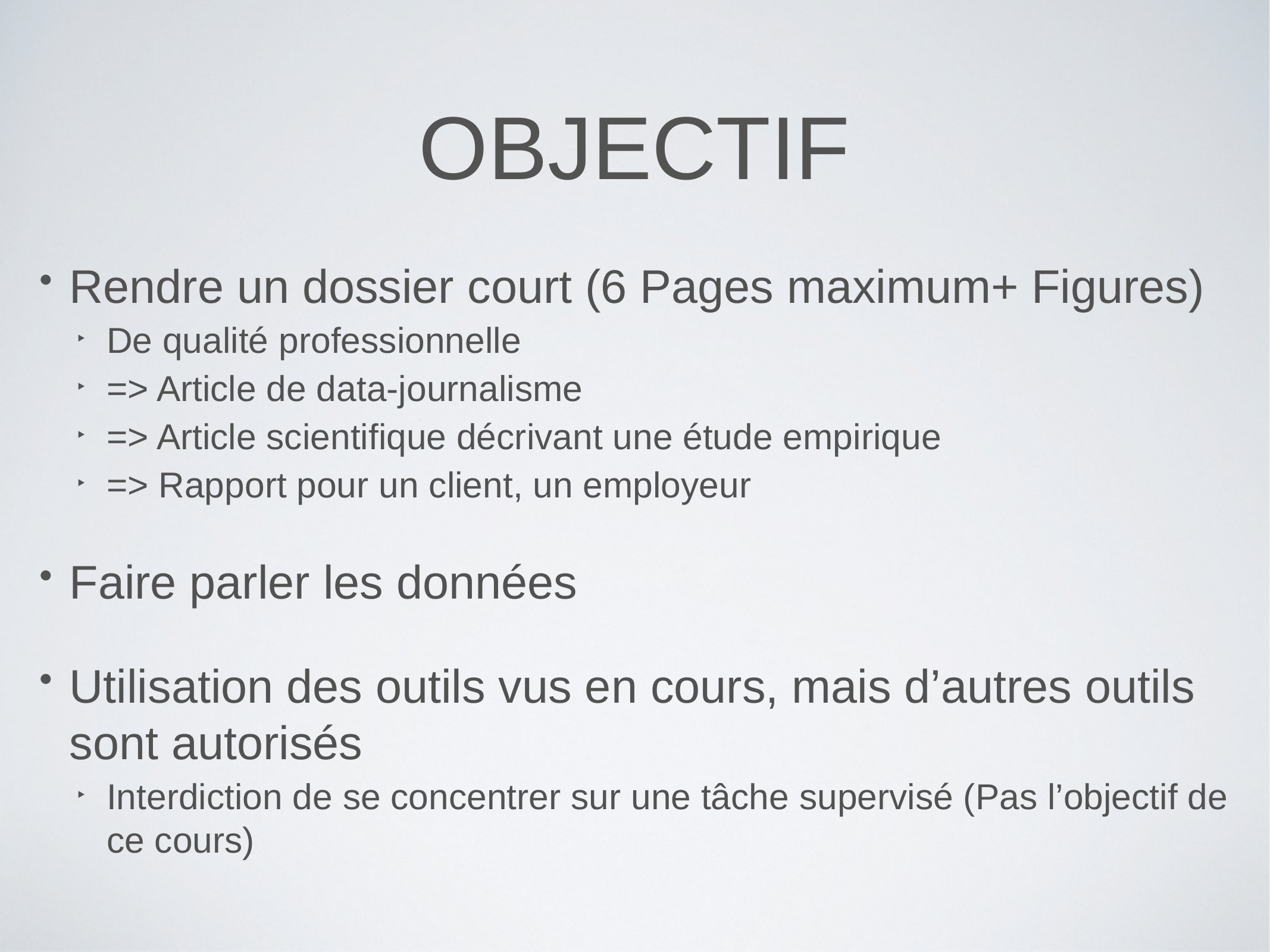

# Objectif
Rendre un dossier court (6 Pages maximum+ Figures)
De qualité professionnelle
=> Article de data-journalisme
=> Article scientifique décrivant une étude empirique
=> Rapport pour un client, un employeur
Faire parler les données
Utilisation des outils vus en cours, mais d’autres outils sont autorisés
Interdiction de se concentrer sur une tâche supervisé (Pas l’objectif de ce cours)
124